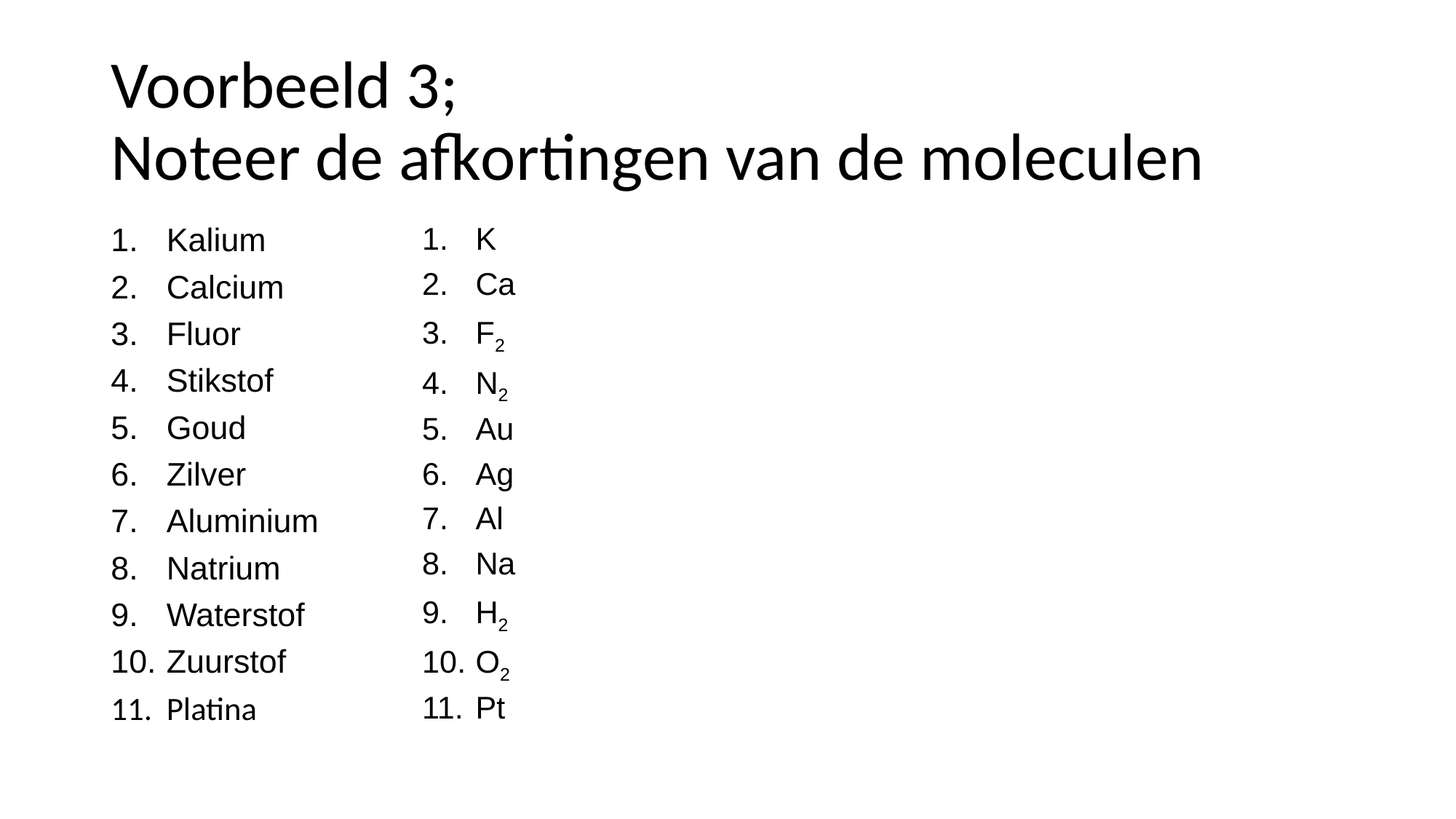

# Voorbeeld 3; Noteer de afkortingen van de moleculen
Kalium
Calcium
Fluor
Stikstof
Goud
Zilver
Aluminium
Natrium
Waterstof
Zuurstof
Platina

K
Ca
F2
N2
Au
Ag
Al
Na
H2
O2
Pt